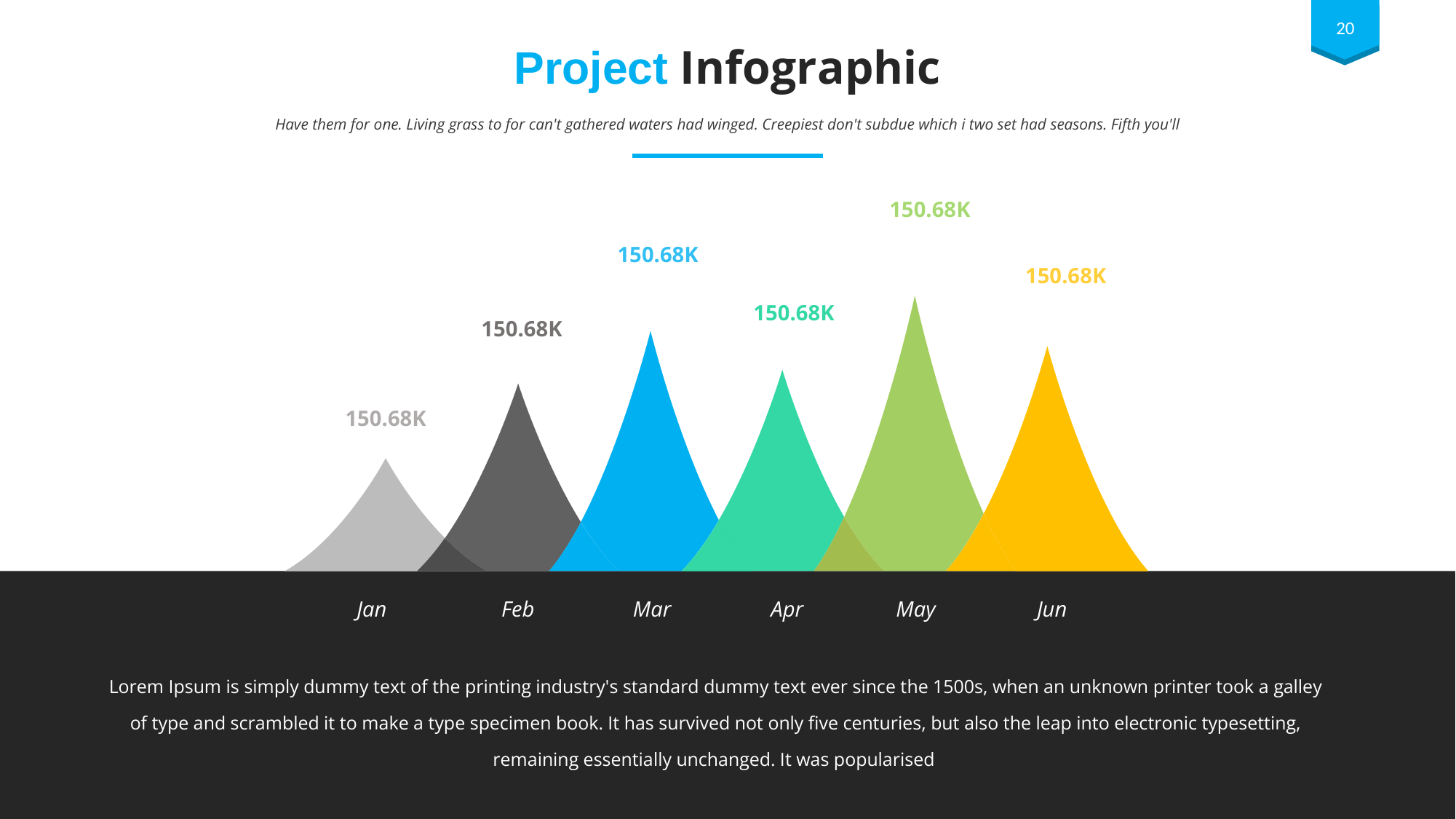

20
Project Infographic
Have them for one. Living grass to for can't gathered waters had winged. Creepiest don't subdue which i two set had seasons. Fifth you'll

150.68K
POPULAR
150.68K
150.68K
150.68K

150.68K

150.68K

Jan
Feb
Mar
Apr
May
Jun
Lorem Ipsum is simply dummy text of the printing industry's standard dummy text ever since the 1500s, when an unknown printer took a galley of type and scrambled it to make a type specimen book. It has survived not only five centuries, but also the leap into electronic typesetting, remaining essentially unchanged. It was popularised